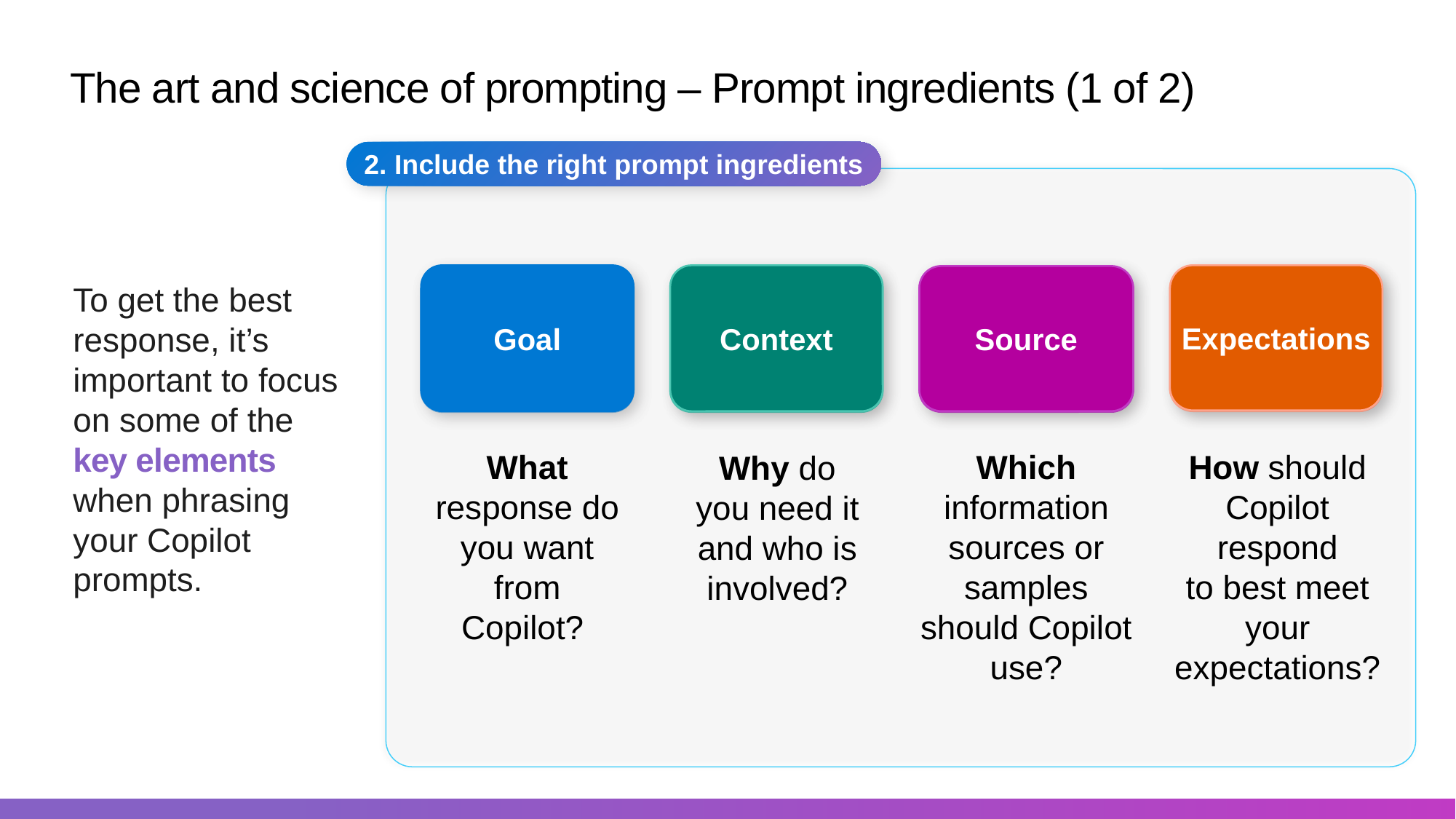

The art and science of prompting – Prompt ingredients (1 of 2)
2. Include the right prompt ingredients

Goal
Context
Expectations
Goal
Context
Source
Expectations
Source
To get the best response, it’s important to focus on some of the key elements when phrasing your Copilot prompts.
How should Copilot respond
to best meet your expectations?
Which information sources or samples should Copilot use?
What response do you want from Copilot?
Why do you need it and who is involved?